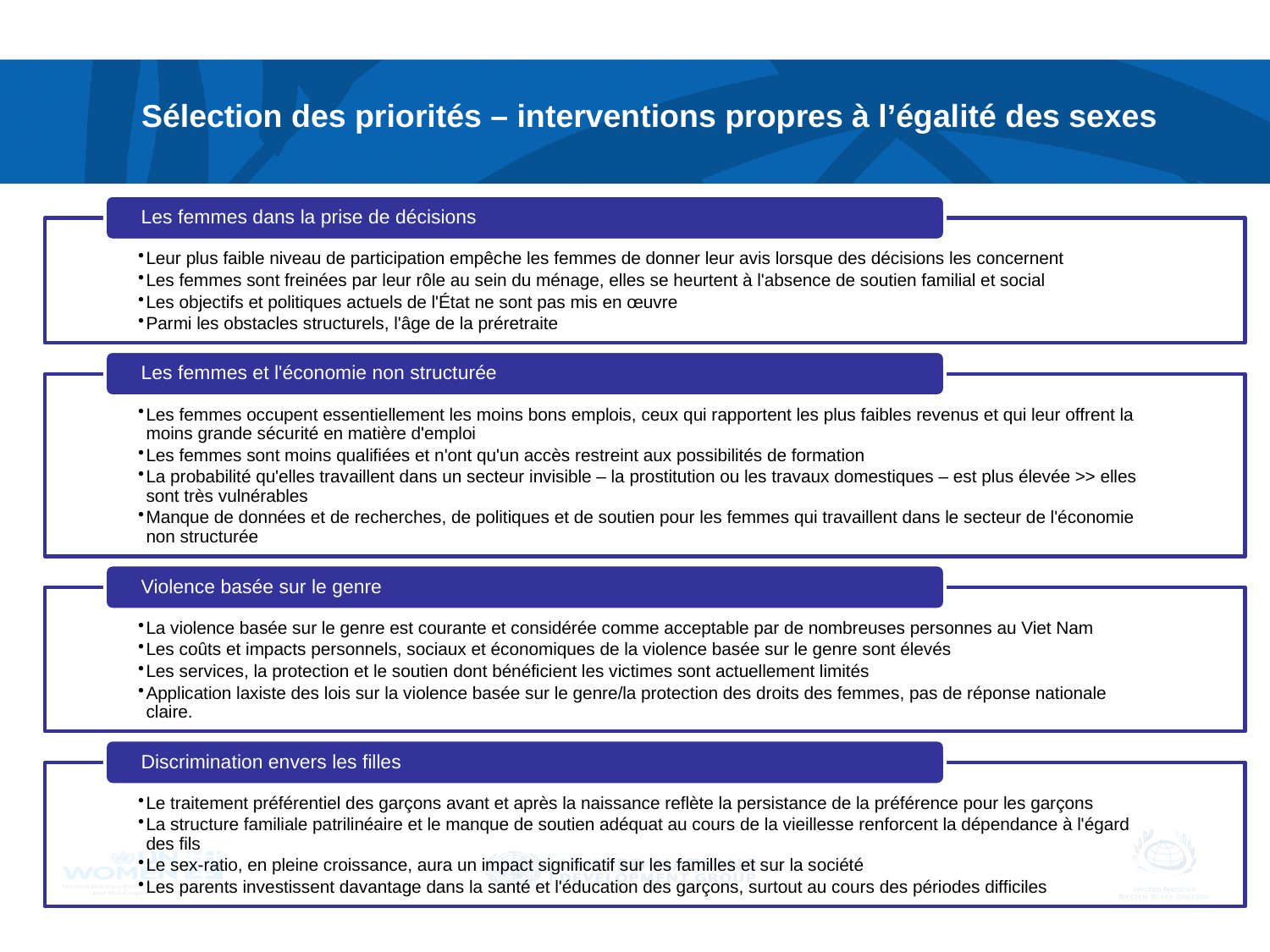

# Sélection des priorités – interventions propres à l’égalité des sexes
Leur plus faible niveau de participation empêche les femmes de donner leur avis lorsque des décisions les concernent
Les femmes sont freinées par leur rôle au sein du ménage, elles se heurtent à l'absence de soutien familial et social
Les objectifs et politiques actuels de l'État ne sont pas mis en œuvre
Parmi les obstacles structurels, l'âge de la préretraite
Les femmes dans la prise de décisions
Les femmes occupent essentiellement les moins bons emplois, ceux qui rapportent les plus faibles revenus et qui leur offrent la moins grande sécurité en matière d'emploi
Les femmes sont moins qualifiées et n'ont qu'un accès restreint aux possibilités de formation
La probabilité qu'elles travaillent dans un secteur invisible – la prostitution ou les travaux domestiques – est plus élevée >> elles sont très vulnérables
Manque de données et de recherches, de politiques et de soutien pour les femmes qui travaillent dans le secteur de l'économie non structurée
Les femmes et l'économie non structurée
La violence basée sur le genre est courante et considérée comme acceptable par de nombreuses personnes au Viet Nam
Les coûts et impacts personnels, sociaux et économiques de la violence basée sur le genre sont élevés
Les services, la protection et le soutien dont bénéficient les victimes sont actuellement limités
Application laxiste des lois sur la violence basée sur le genre/la protection des droits des femmes, pas de réponse nationale claire.
Violence basée sur le genre
Le traitement préférentiel des garçons avant et après la naissance reflète la persistance de la préférence pour les garçons
La structure familiale patrilinéaire et le manque de soutien adéquat au cours de la vieillesse renforcent la dépendance à l'égard des fils
Le sex-ratio, en pleine croissance, aura un impact significatif sur les familles et sur la société
Les parents investissent davantage dans la santé et l'éducation des garçons, surtout au cours des périodes difficiles
Discrimination envers les filles